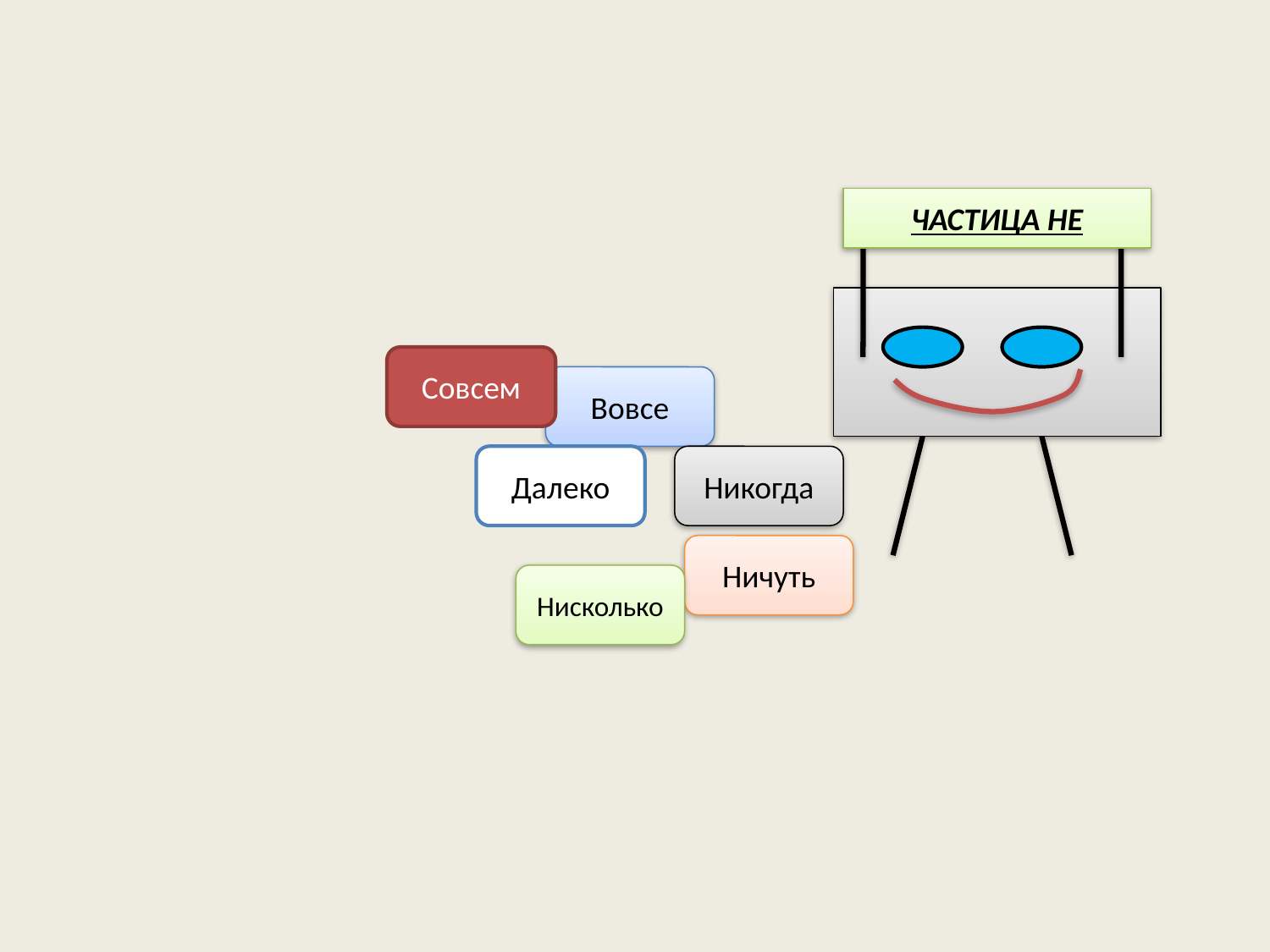

ЧАСТИЦА НЕ

Совсем
Вовсе
Далеко
Никогда
Ничуть
Нисколько